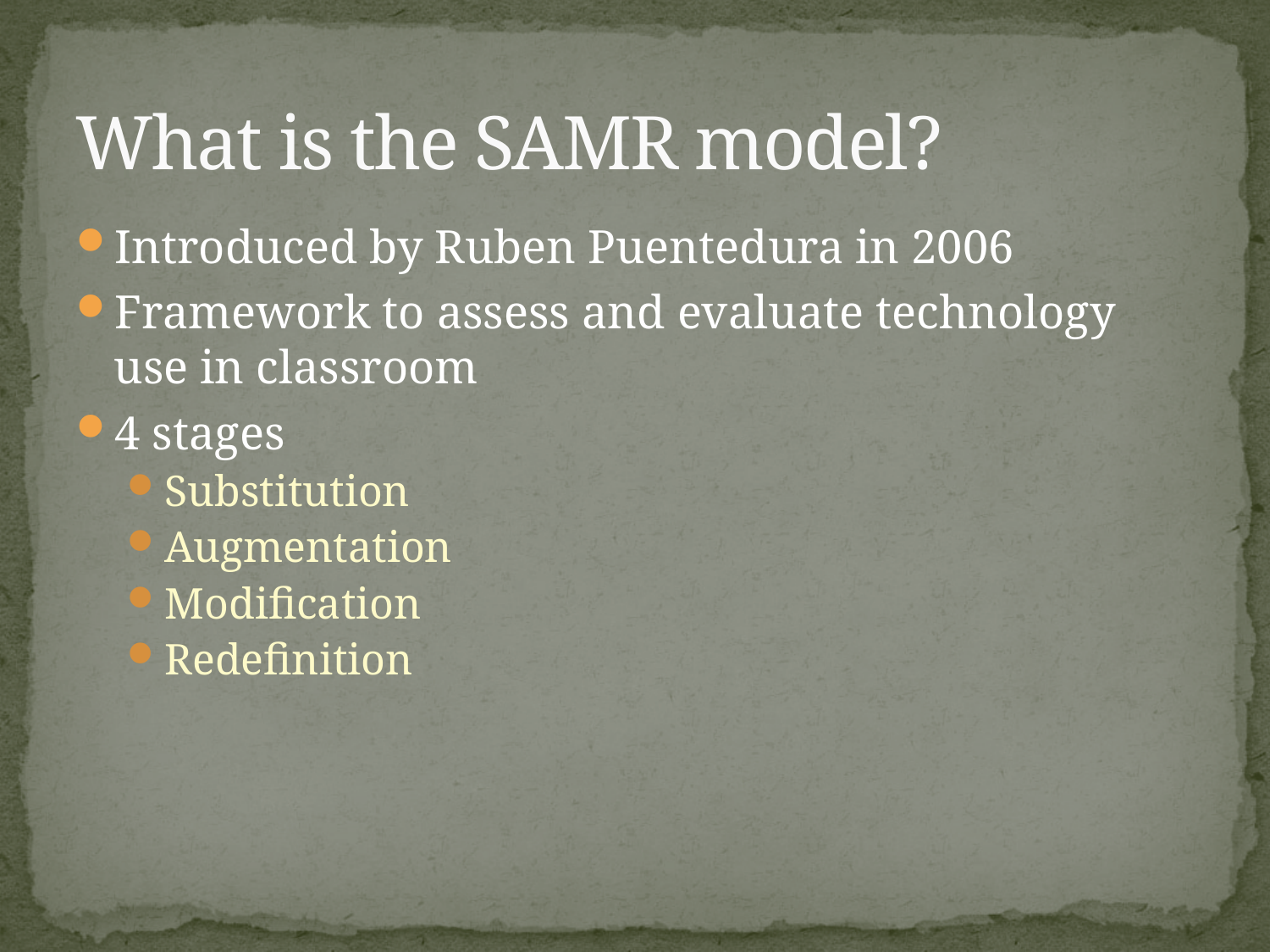

# What is the SAMR model?
Introduced by Ruben Puentedura in 2006
Framework to assess and evaluate technology use in classroom
4 stages
Substitution
Augmentation
Modification
Redefinition